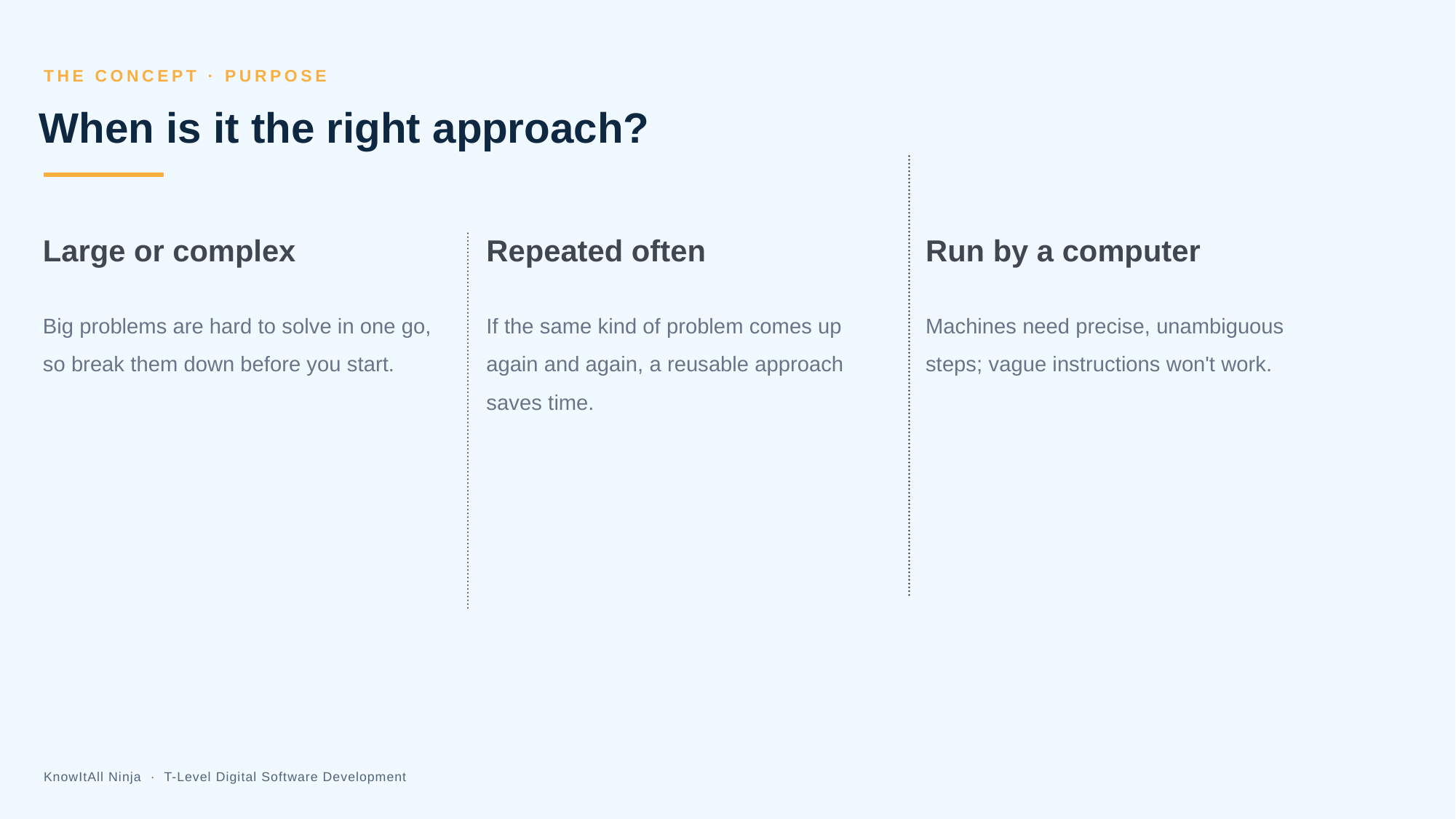

THE CONCEPT · PURPOSE
When is it the right approach?
Large or complex
Repeated often
Run by a computer
Big problems are hard to solve in one go, so break them down before you start.
If the same kind of problem comes up again and again, a reusable approach saves time.
Machines need precise, unambiguous steps; vague instructions won't work.
KnowItAll Ninja  ·  T-Level Digital Software Development